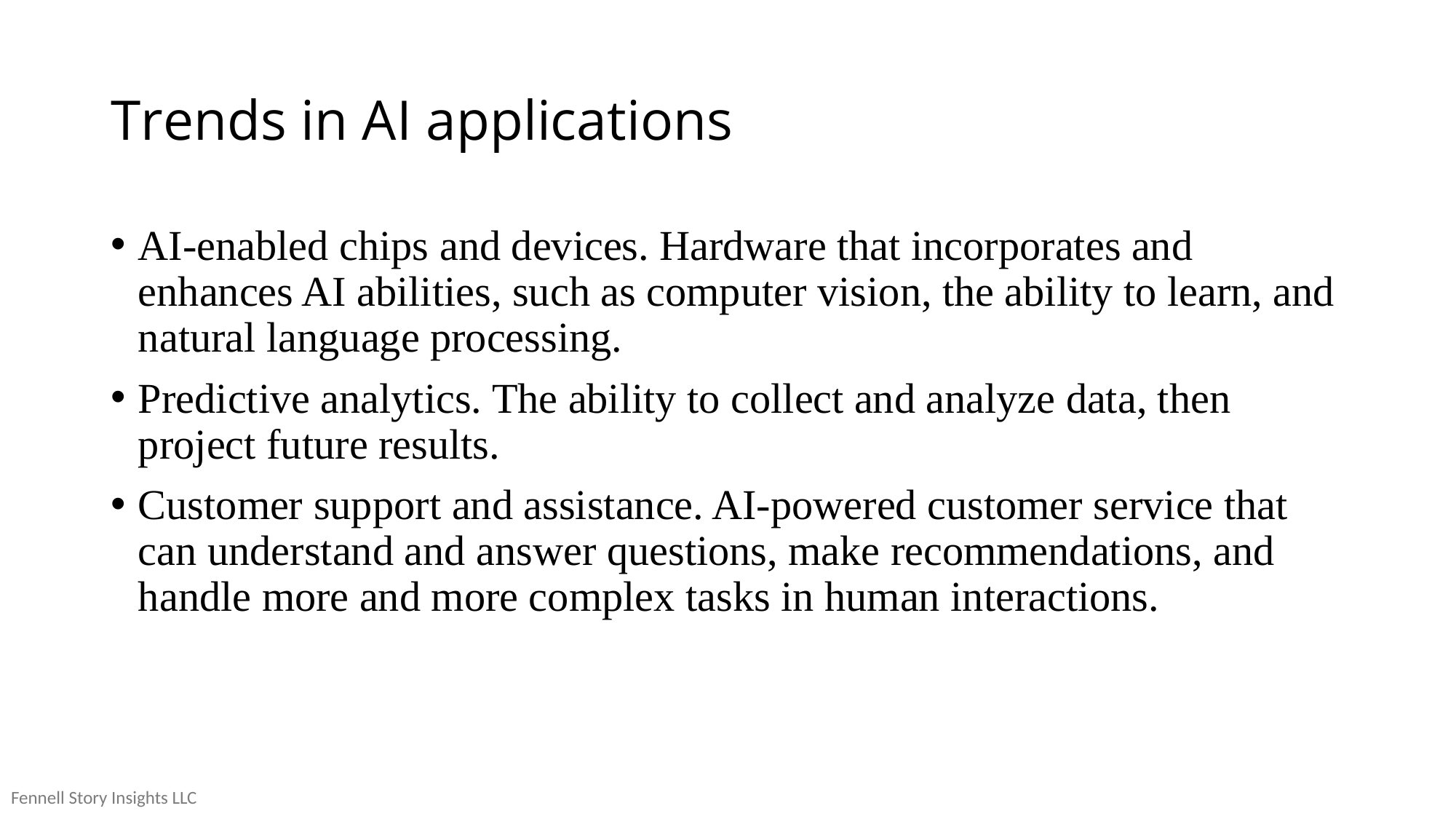

# Trends in AI applications
AI-enabled chips and devices. Hardware that incorporates and enhances AI abilities, such as computer vision, the ability to learn, and natural language processing.
Predictive analytics. The ability to collect and analyze data, then project future results.
Customer support and assistance. AI-powered customer service that can understand and answer questions, make recommendations, and handle more and more complex tasks in human interactions.
Fennell Story Insights LLC